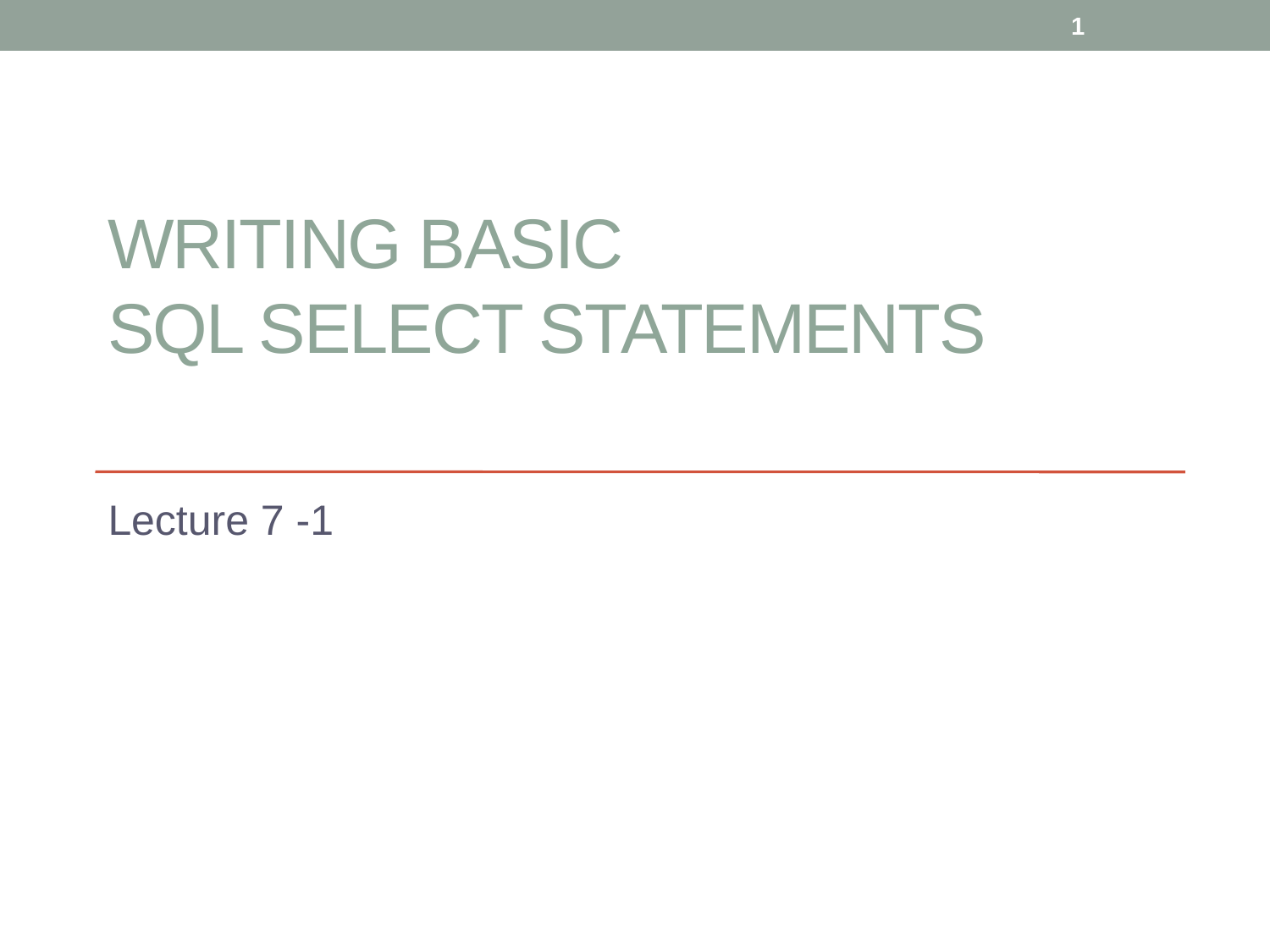

1
# Writing Basic SQL SELECT Statements
Lecture 7 -1